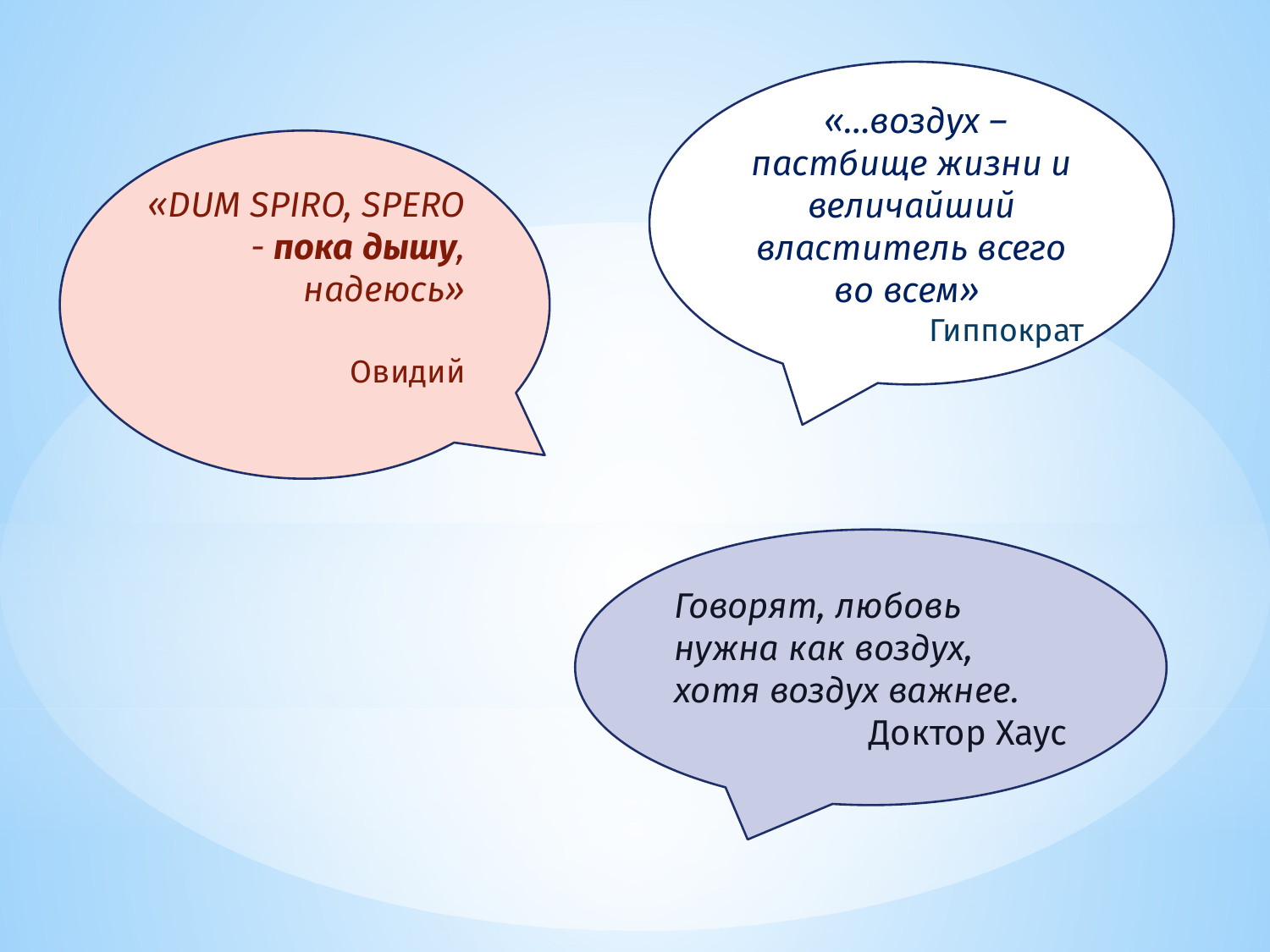

«…воздух – пастбище жизни и величайший властитель всего во всем»
Гиппократ
«DUM SPIRO, SPERO - пока дышу, надеюсь»

Овидий

Говорят, любовь нужна как воздух, хотя воздух важнее.
Доктор Хаус